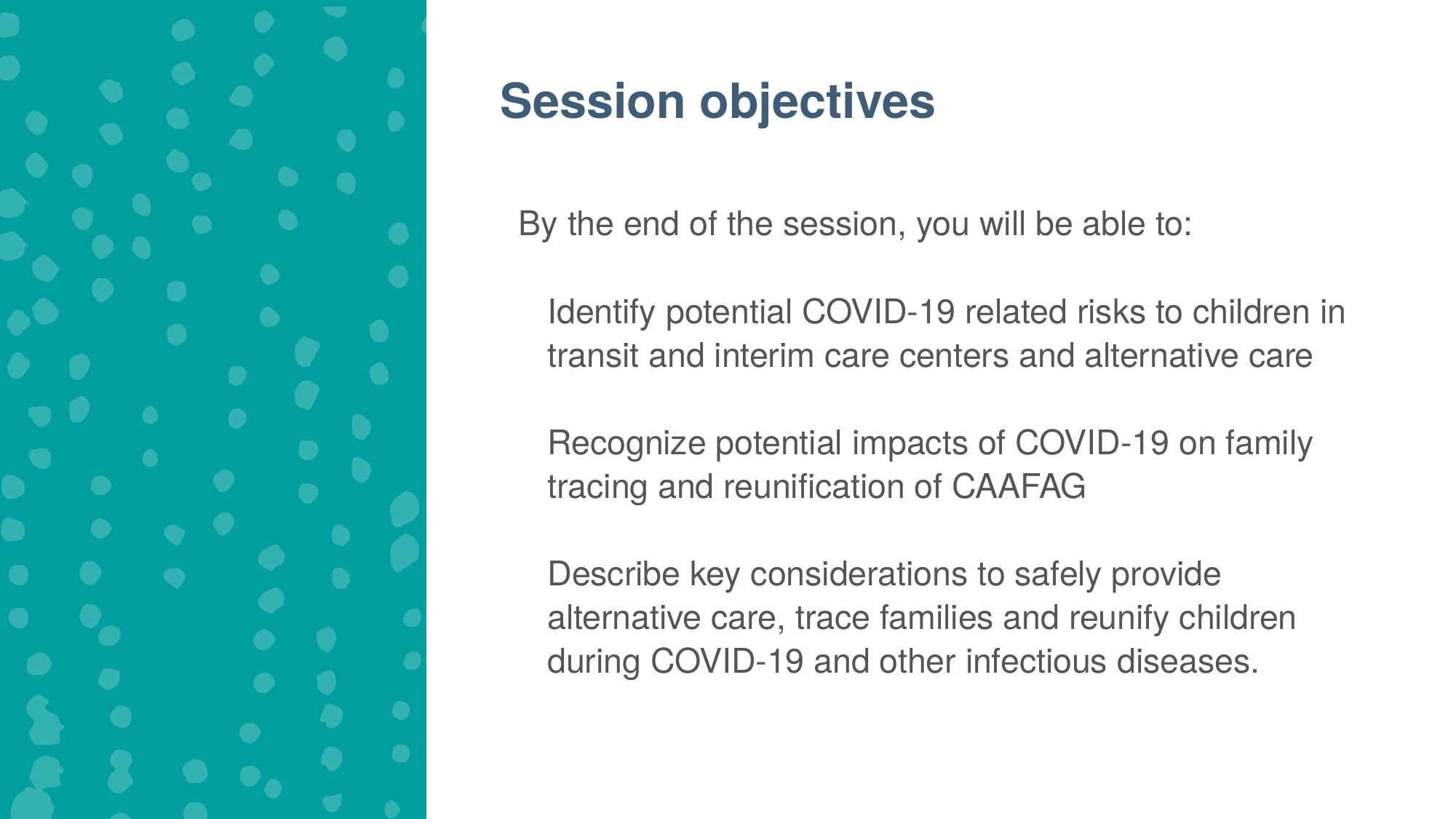

Session objectives
By the end of the session, you will be able to:

Identify potential COVID-19 related risks to children in transit and interim care centers and alternative care

Recognize potential impacts of COVID-19 on family tracing and reunification of CAAFAG

Describe key considerations to safely provide alternative care, trace families and reunify children during COVID-19 and other infectious diseases.